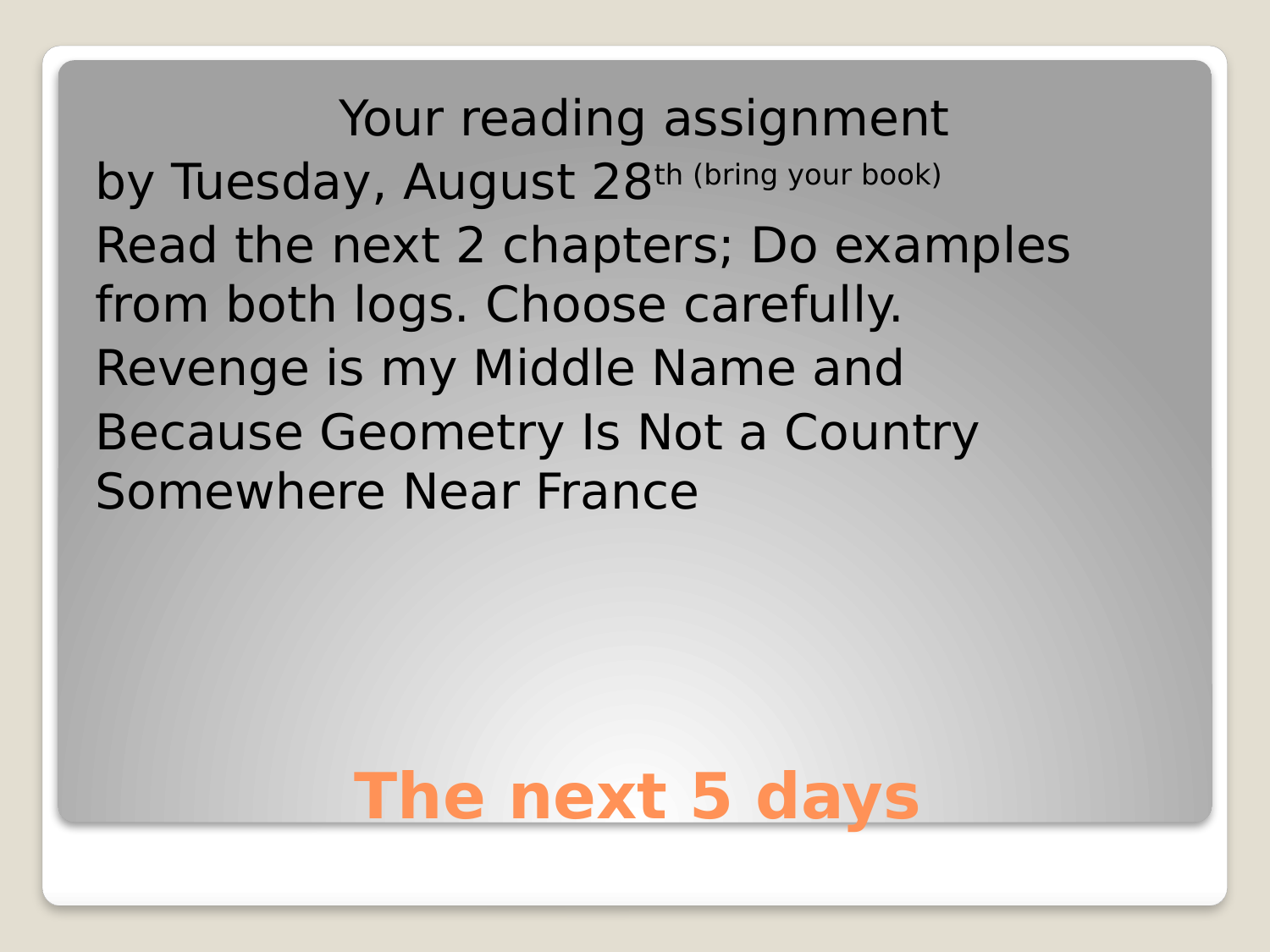

Your reading assignment
by Tuesday, August 28th (bring your book)
Read the next 2 chapters; Do examples from both logs. Choose carefully.
Revenge is my Middle Name and
Because Geometry Is Not a Country Somewhere Near France
# The next 5 days